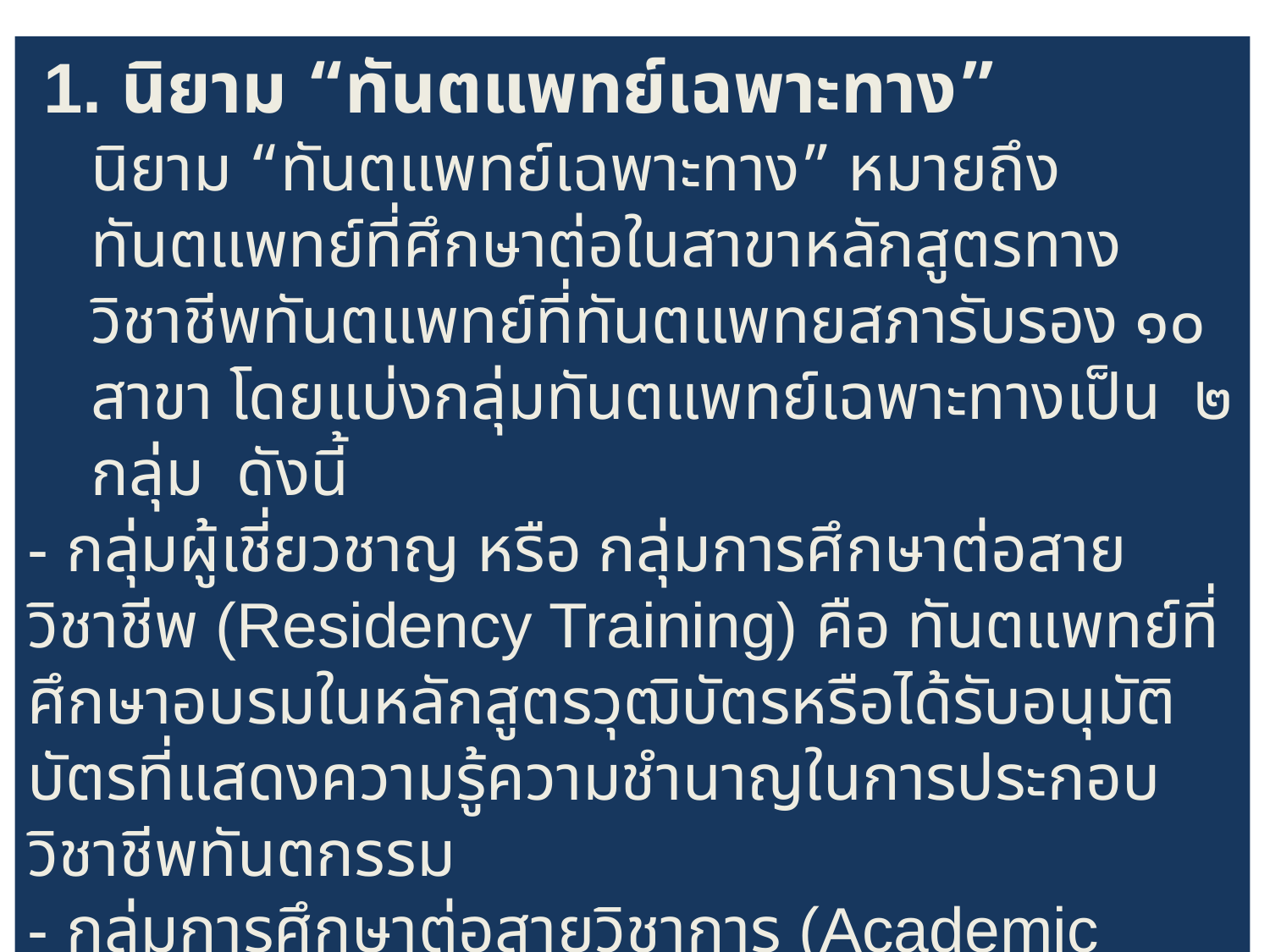

1. นิยาม “ทันตแพทย์เฉพาะทาง”
นิยาม “ทันตแพทย์เฉพาะทาง” หมายถึง ทันตแพทย์ที่ศึกษาต่อในสาขาหลักสูตรทางวิชาชีพทันตแพทย์ที่ทันตแพทยสภารับรอง ๑๐ สาขา โดยแบ่งกลุ่มทันตแพทย์เฉพาะทางเป็น  ๒ กลุ่ม  ดังนี้
- กลุ่มผู้เชี่ยวชาญ หรือ กลุ่มการศึกษาต่อสายวิชาชีพ (Residency Training) คือ ทันตแพทย์ที่ศึกษาอบรมในหลักสูตรวุฒิบัตรหรือได้รับอนุมัติบัตรที่แสดงความรู้ความชำนาญในการประกอบวิชาชีพทันตกรรม
- กลุ่มการศึกษาต่อสายวิชาการ (Academic Training)  ได้แก่ ทันตแพทย์ที่ศึกษา ใน ๑๐ สาขา ในหลักสูตรระดับปริญญาโท หรือ ปริญญาเอก หรือ คุณวุฒิอื่นซึ่งมีกำหนดเวลาศึกษาอบรมตั้งแต่ 2 ปีขึ้นไป